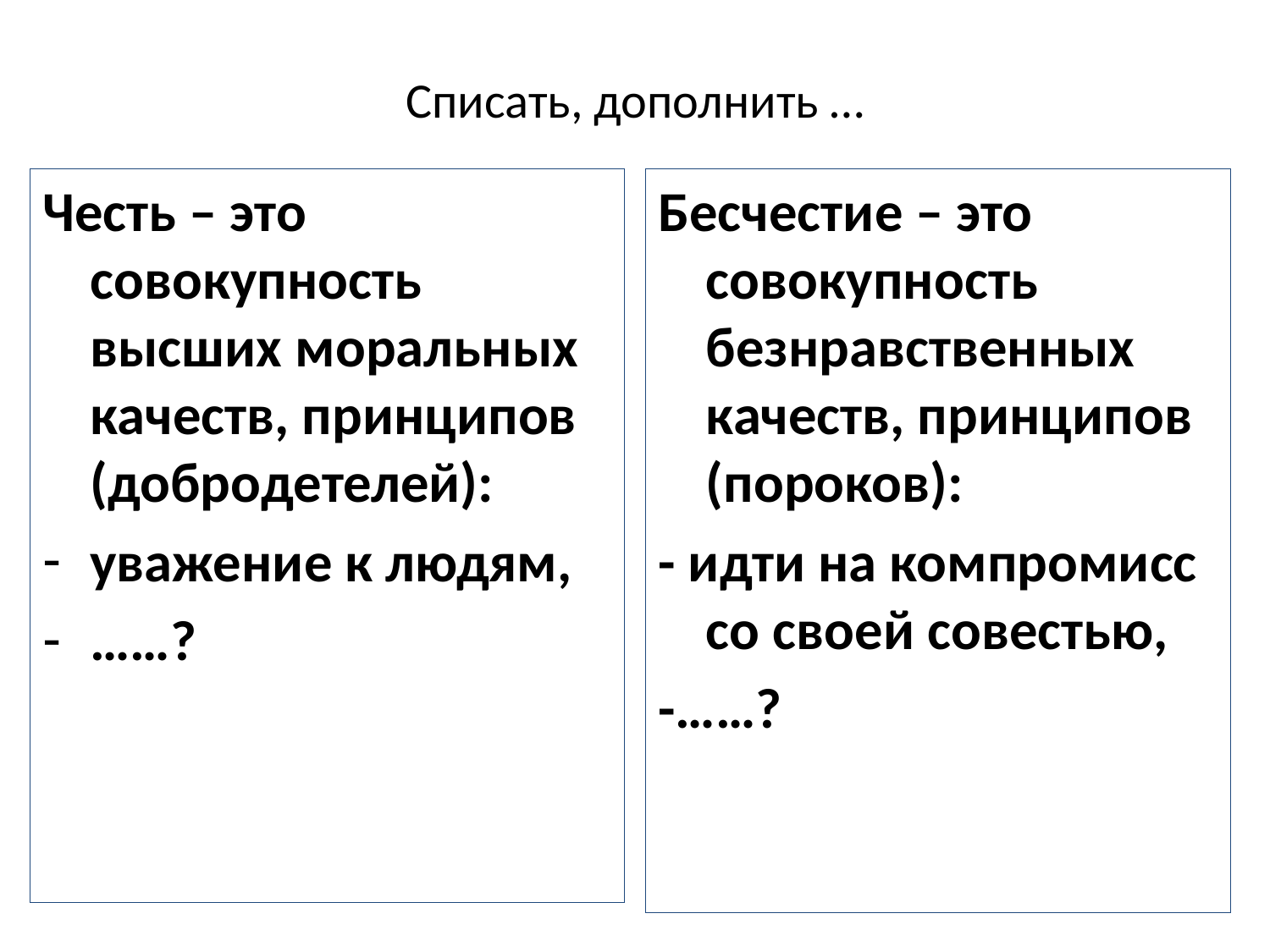

# Списать, дополнить …
Честь – это совокупность высших моральных качеств, принципов (добродетелей):
уважение к людям,
……?
Бесчестие – это совокупность безнравственных качеств, принципов (пороков):
- идти на компромисс со своей совестью,
-……?